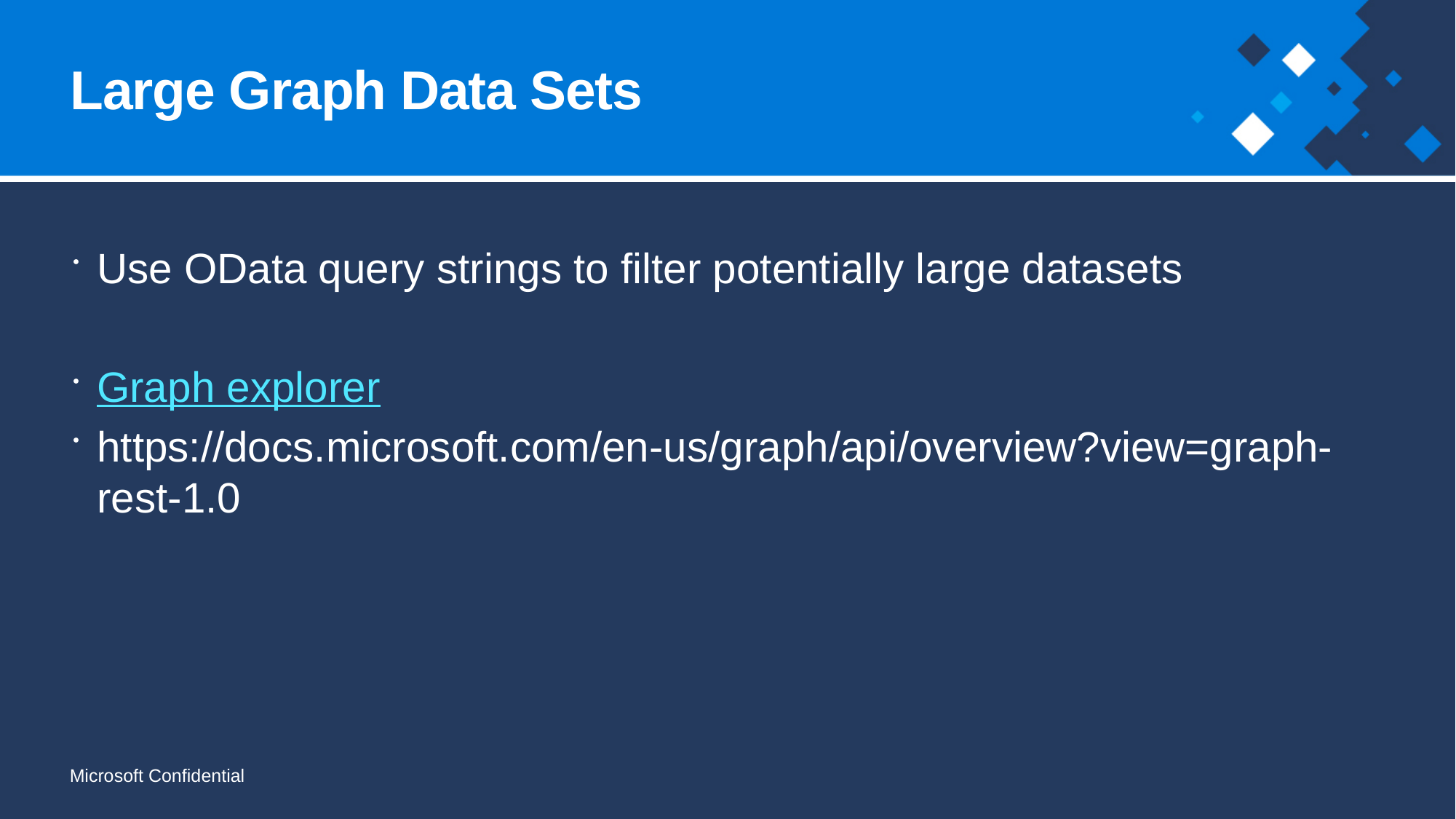

# Large Graph Data Sets
Use OData query strings to filter potentially large datasets

Graph explorer
https://docs.microsoft.com/en-us/graph/api/overview?view=graph-rest-1.0

Microsoft Confidential